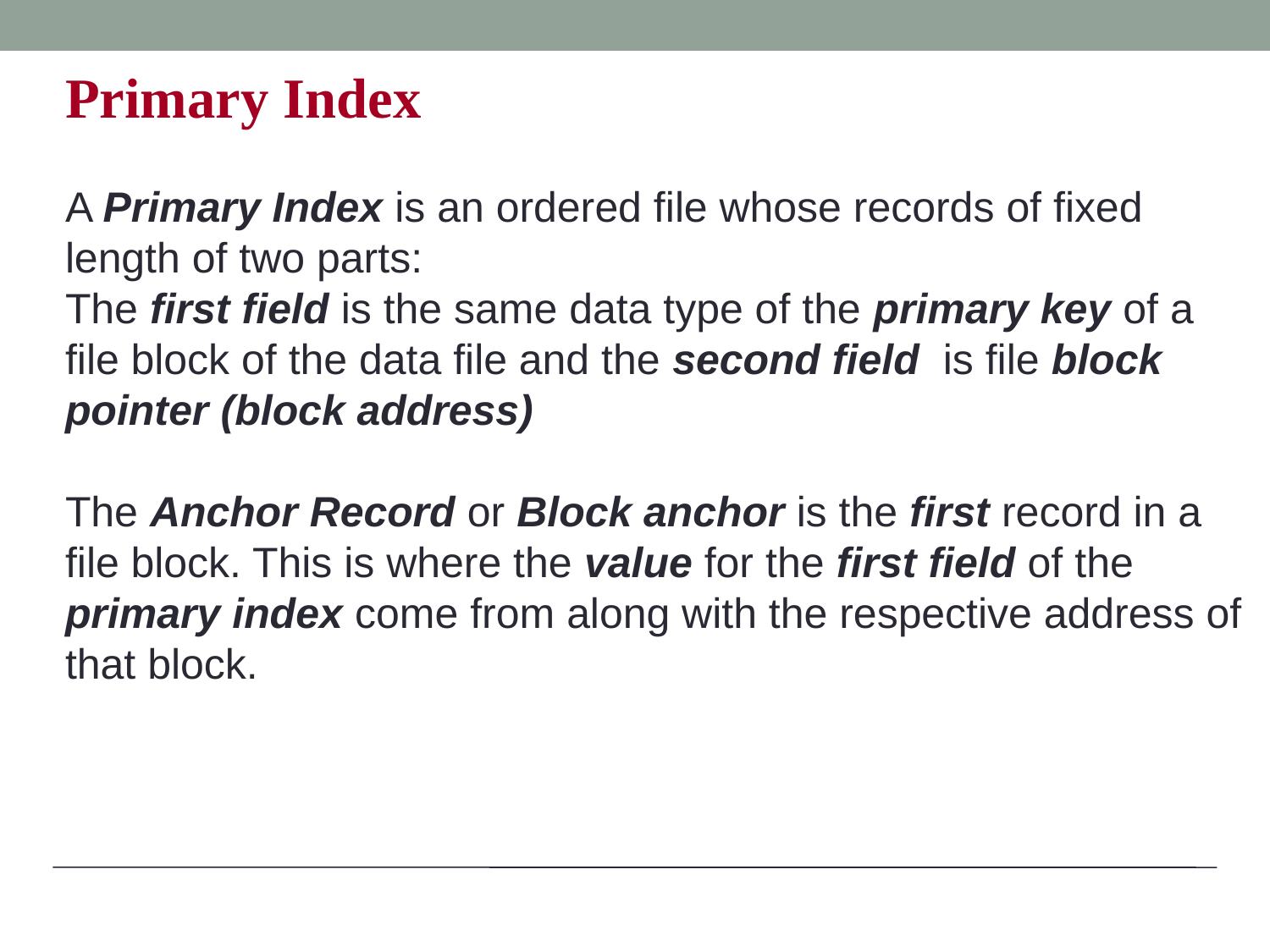

Primary Index

A Primary Index is an ordered file whose records of fixed length of two parts:
The first field is the same data type of the primary key of a file block of the data file and the second field  is file block pointer (block address)

The Anchor Record or Block anchor is the first record in a file block. This is where the value for the first field of the primary index come from along with the respective address of that block.